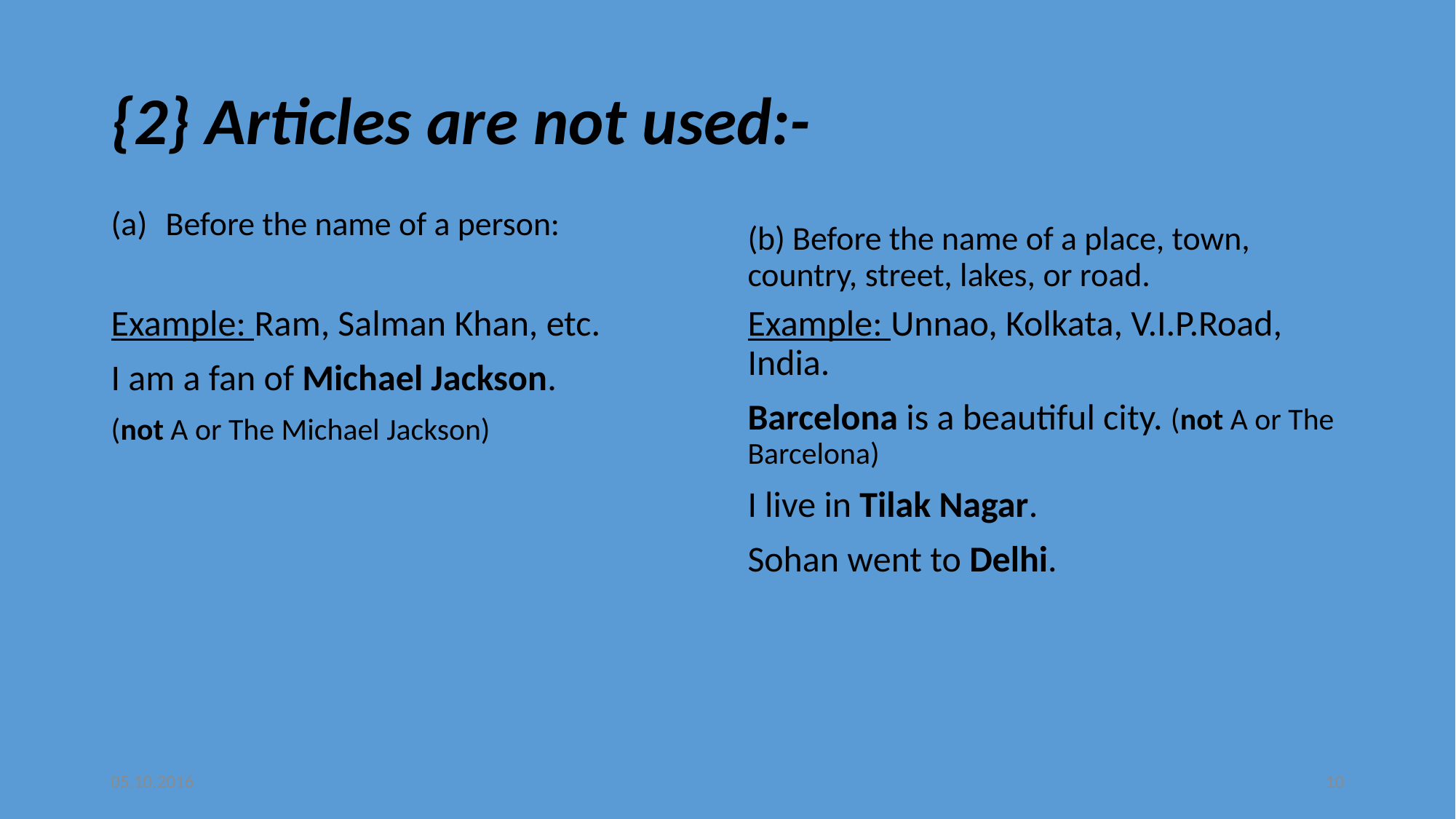

# {2} Articles are not used:-
Before the name of a person:

(b) Before the name of a place, town, country, street, lakes, or road.
Example: Ram, Salman Khan, etc.
I am a fan of Michael Jackson.
(not A or The Michael Jackson)
Example: Unnao, Kolkata, V.I.P.Road, India.
Barcelona is a beautiful city. (not A or The Barcelona)
I live in Tilak Nagar.
Sohan went to Delhi.
05.10.2016
10